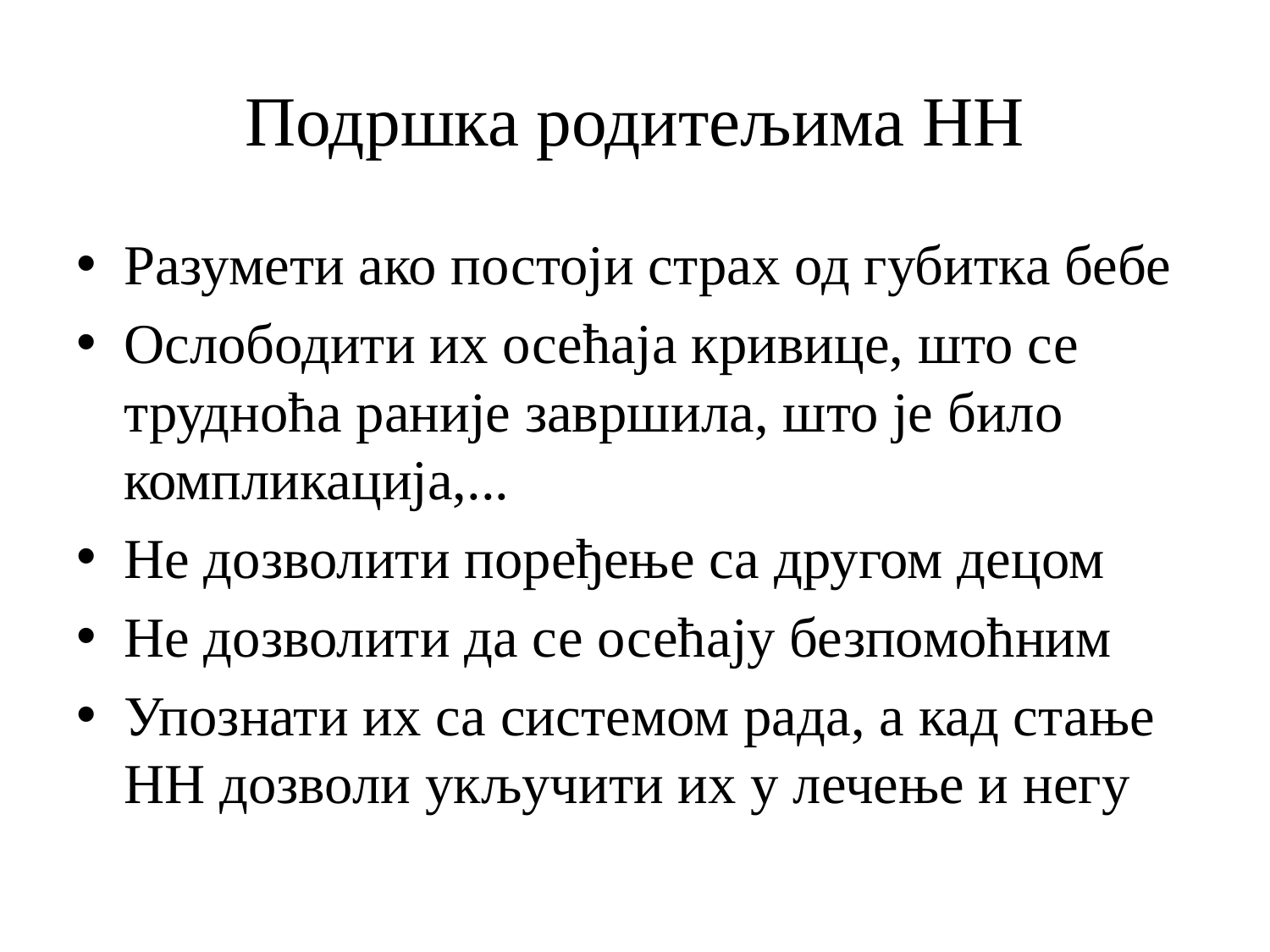

# Подршка родитељима НН
Разумети ако постоји страх од губитка бебе
Ослободити их осећаја кривице, што се трудноћа раније завршила, што је било компликација,...
Не дозволити поређење са другом децом
Не дозволити да се осећају безпомоћним
Упознати их са системом рада, а кад стање НН дозволи укључити их у лечење и негу